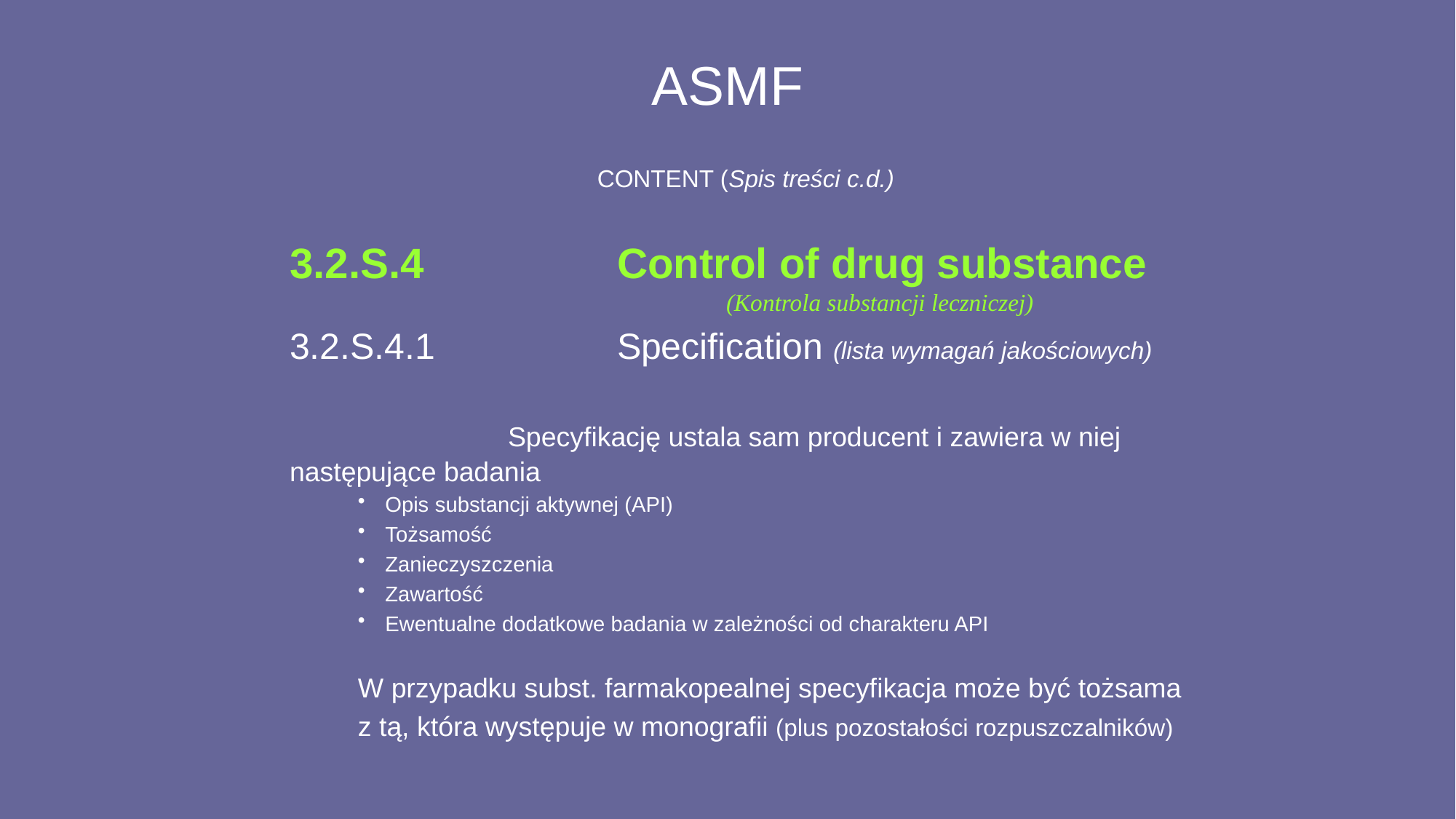

# ASMF
		CONTENT (Spis treści c.d.)

	3.2.S.4		Control of drug substance					(Kontrola substancji leczniczej)
	3.2.S.4.1		Specification (lista wymagań jakościowych)											Specyfikację ustala sam producent i zawiera w niej następujące badania
Opis substancji aktywnej (API)
Tożsamość
Zanieczyszczenia
Zawartość
Ewentualne dodatkowe badania w zależności od charakteru API

W przypadku subst. farmakopealnej specyfikacja może być tożsama
z tą, która występuje w monografii (plus pozostałości rozpuszczalników)